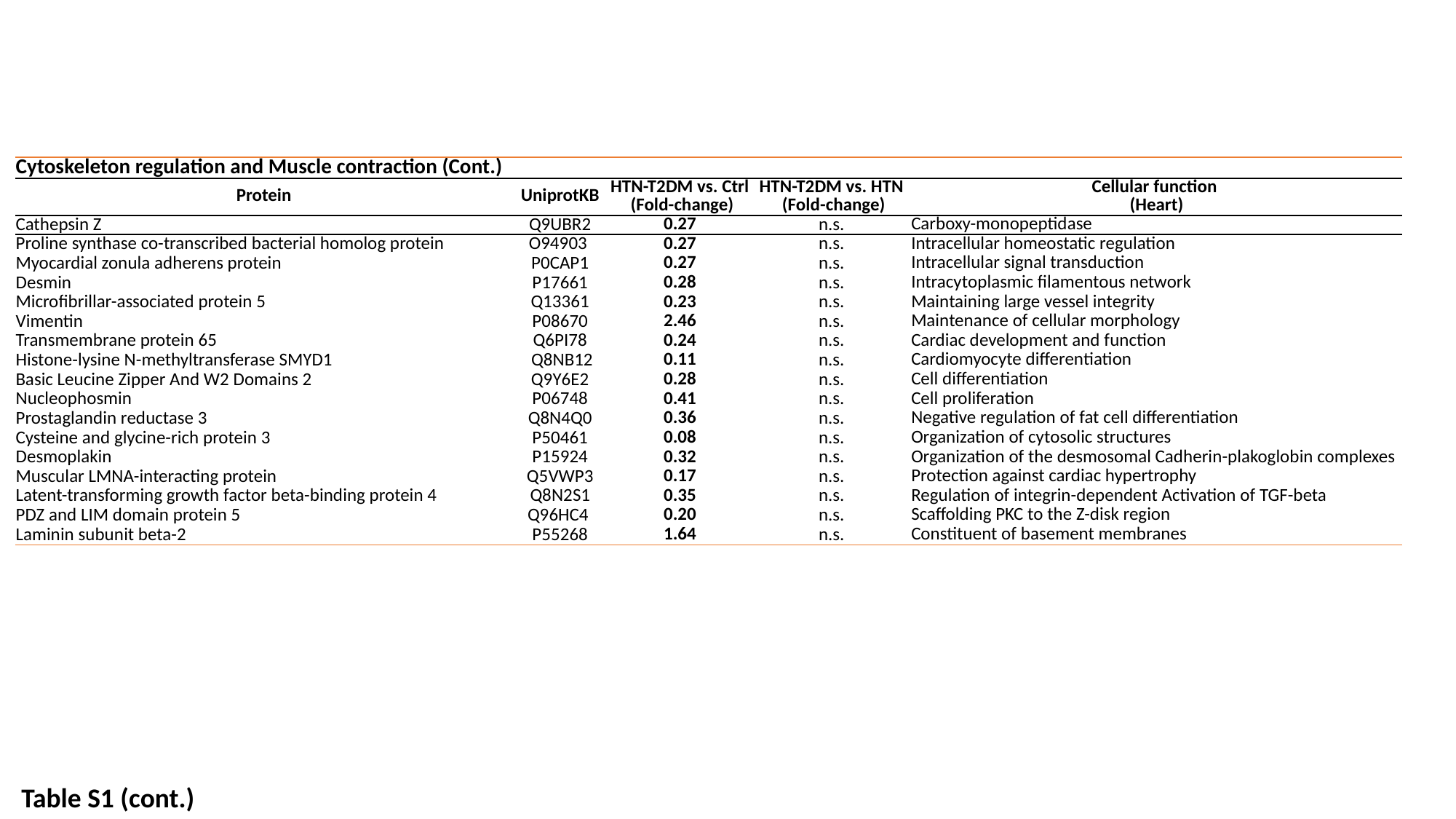

| Cytoskeleton regulation and Muscle contraction (Cont.) |  |  |  |  |
| --- | --- | --- | --- | --- |
| Protein | UniprotKB | HTN-T2DM vs. Ctrl (Fold-change) | HTN-T2DM vs. HTN (Fold-change) | Cellular function (Heart) |
| Cathepsin Z | Q9UBR2 | 0.27 | n.s. | Carboxy-monopeptidase |
| Proline synthase co-transcribed bacterial homolog protein | O94903 | 0.27 | n.s. | Intracellular homeostatic regulation |
| Myocardial zonula adherens protein | P0CAP1 | 0.27 | n.s. | Intracellular signal transduction |
| Desmin | P17661 | 0.28 | n.s. | Intracytoplasmic filamentous network |
| Microfibrillar-associated protein 5 | Q13361 | 0.23 | n.s. | Maintaining large vessel integrity |
| Vimentin | P08670 | 2.46 | n.s. | Maintenance of cellular morphology |
| Transmembrane protein 65 | Q6PI78 | 0.24 | n.s. | Cardiac development and function |
| Histone-lysine N-methyltransferase SMYD1 | Q8NB12 | 0.11 | n.s. | Cardiomyocyte differentiation |
| Basic Leucine Zipper And W2 Domains 2 | Q9Y6E2 | 0.28 | n.s. | Cell differentiation |
| Nucleophosmin | P06748 | 0.41 | n.s. | Cell proliferation |
| Prostaglandin reductase 3 | Q8N4Q0 | 0.36 | n.s. | Negative regulation of fat cell differentiation |
| Cysteine and glycine-rich protein 3 | P50461 | 0.08 | n.s. | Organization of cytosolic structures |
| Desmoplakin | P15924 | 0.32 | n.s. | Organization of the desmosomal Cadherin-plakoglobin complexes |
| Muscular LMNA-interacting protein | Q5VWP3 | 0.17 | n.s. | Protection against cardiac hypertrophy |
| Latent-transforming growth factor beta-binding protein 4 | Q8N2S1 | 0.35 | n.s. | Regulation of integrin-dependent Activation of TGF-beta |
| PDZ and LIM domain protein 5 | Q96HC4 | 0.20 | n.s. | Scaffolding PKC to the Z-disk region |
| Laminin subunit beta-2 | P55268 | 1.64 | n.s. | Constituent of basement membranes |
Table S1 (cont.)